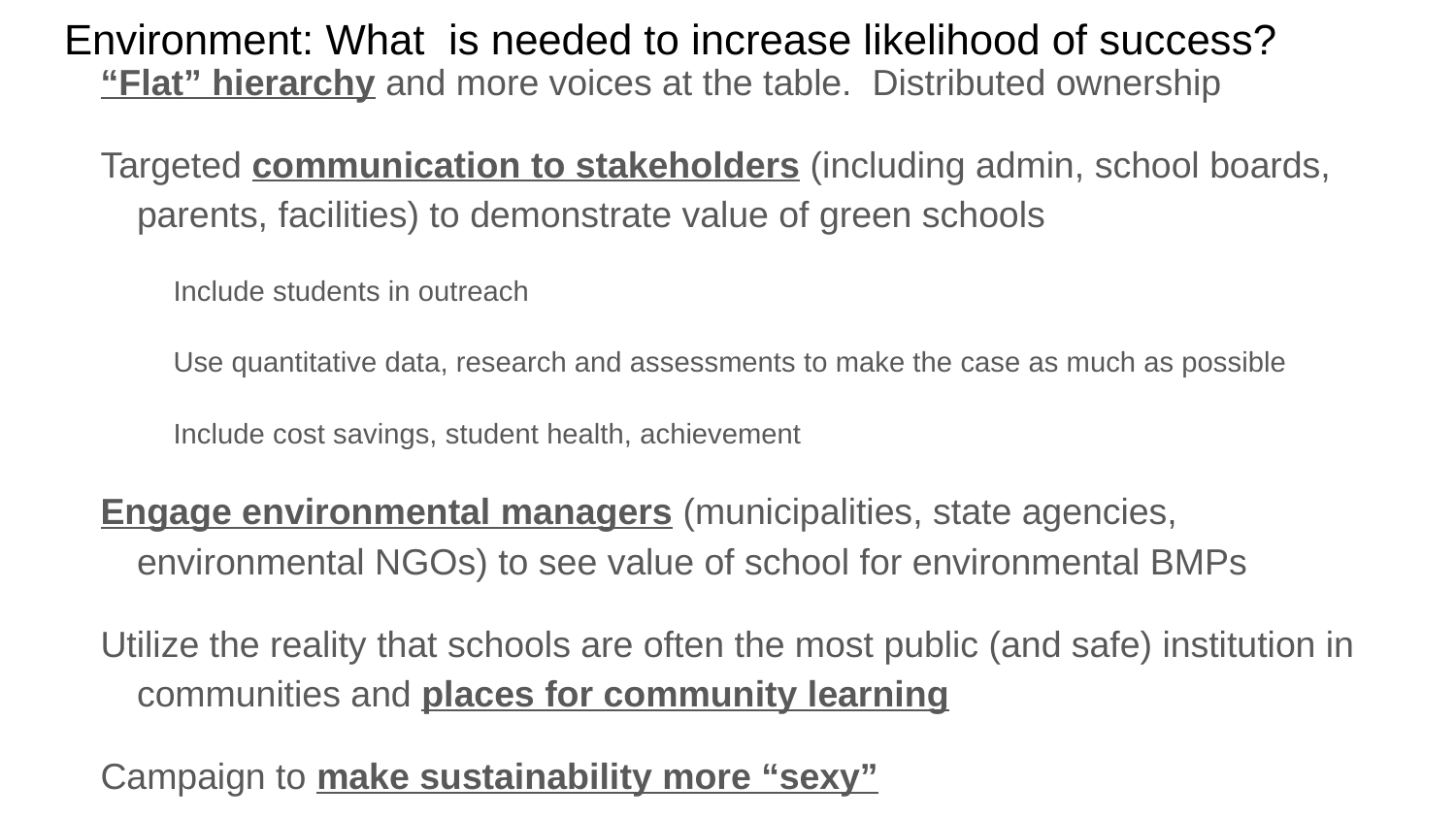

# Environment: What  is needed to increase likelihood of success?
“Flat” hierarchy and more voices at the table.  Distributed ownership
Targeted communication to stakeholders (including admin, school boards, parents, facilities) to demonstrate value of green schools
Include students in outreach
Use quantitative data, research and assessments to make the case as much as possible
Include cost savings, student health, achievement
Engage environmental managers (municipalities, state agencies, environmental NGOs) to see value of school for environmental BMPs
Utilize the reality that schools are often the most public (and safe) institution in communities and places for community learning
Campaign to make sustainability more “sexy”
Include a student voice and share their own stories
Reward those who have done good work with awards that motivate
Support (staff, professional development, supplies, equipment) is essential and takes money.  Can help to show evidence of savings, share the models